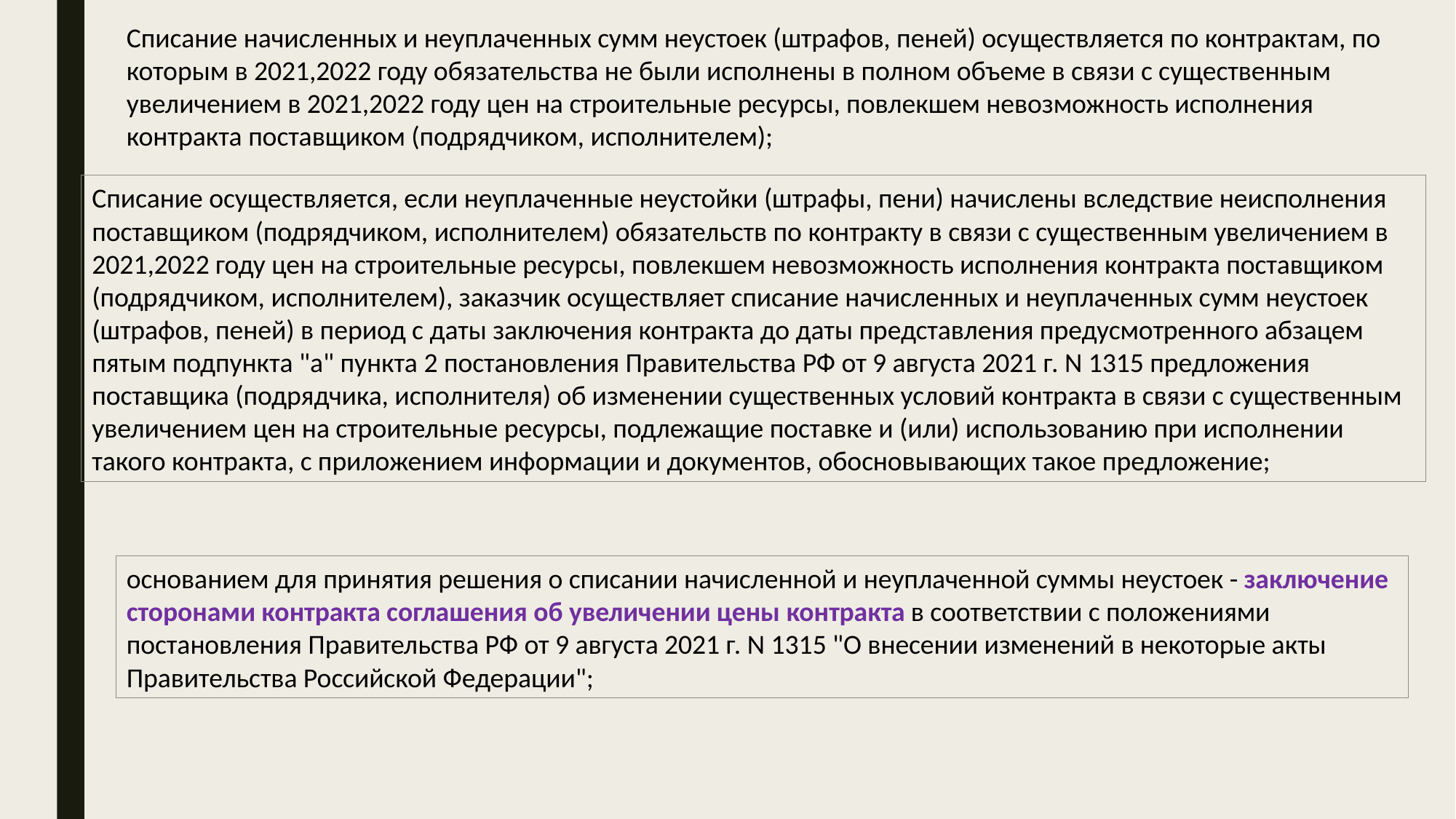

Списание начисленных и неуплаченных сумм неустоек (штрафов, пеней) осуществляется по контрактам, по которым в 2021,2022 году обязательства не были исполнены в полном объеме в связи с существенным увеличением в 2021,2022 году цен на строительные ресурсы, повлекшем невозможность исполнения контракта поставщиком (подрядчиком, исполнителем);
Списание осуществляется, если неуплаченные неустойки (штрафы, пени) начислены вследствие неисполнения поставщиком (подрядчиком, исполнителем) обязательств по контракту в связи с существенным увеличением в 2021,2022 году цен на строительные ресурсы, повлекшем невозможность исполнения контракта поставщиком (подрядчиком, исполнителем), заказчик осуществляет списание начисленных и неуплаченных сумм неустоек (штрафов, пеней) в период с даты заключения контракта до даты представления предусмотренного абзацем пятым подпункта "а" пункта 2 постановления Правительства РФ от 9 августа 2021 г. N 1315 предложения поставщика (подрядчика, исполнителя) об изменении существенных условий контракта в связи с существенным увеличением цен на строительные ресурсы, подлежащие поставке и (или) использованию при исполнении такого контракта, с приложением информации и документов, обосновывающих такое предложение;
основанием для принятия решения о списании начисленной и неуплаченной суммы неустоек - заключение сторонами контракта соглашения об увеличении цены контракта в соответствии с положениями постановления Правительства РФ от 9 августа 2021 г. N 1315 "О внесении изменений в некоторые акты Правительства Российской Федерации";